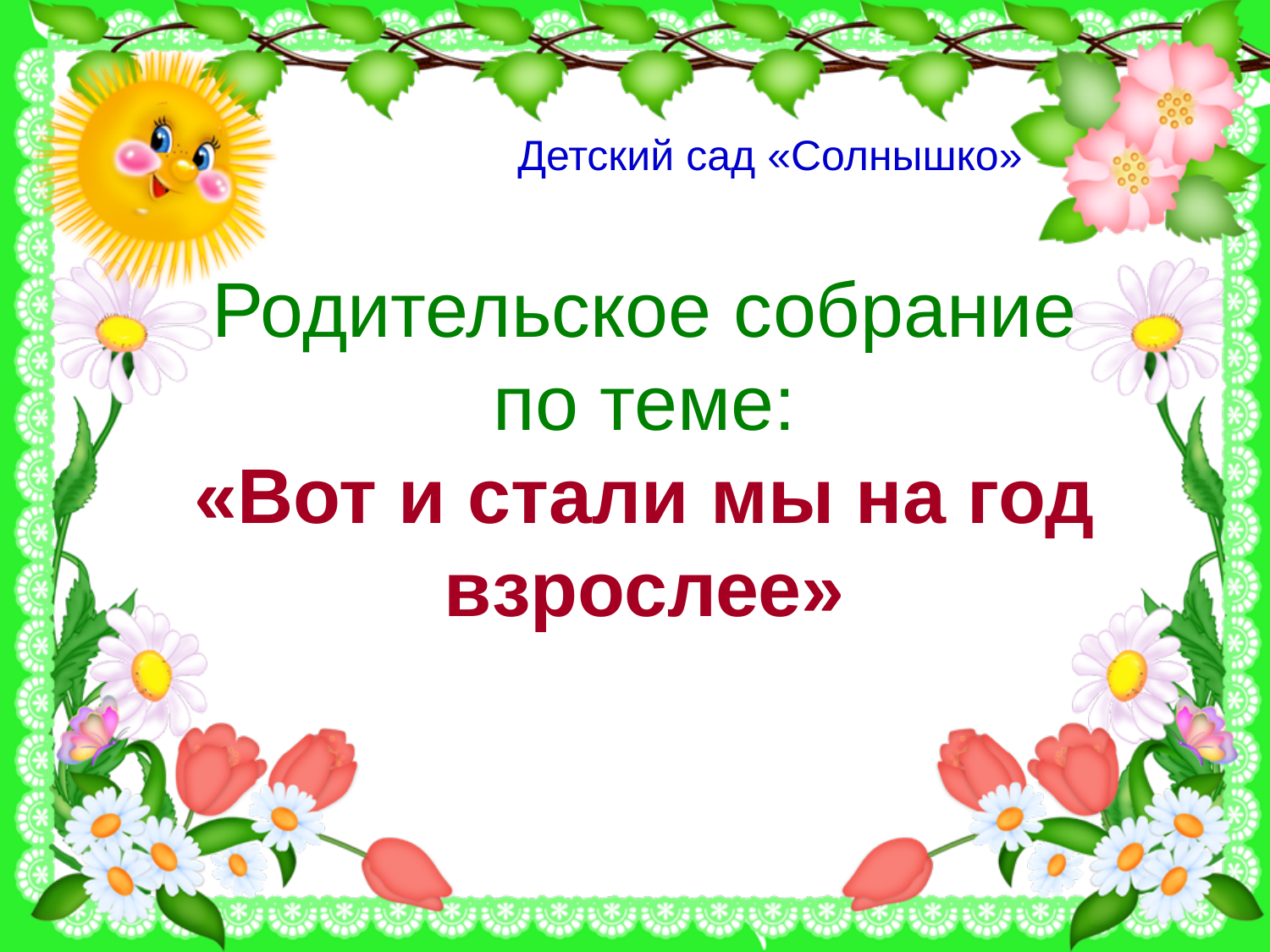

Детский сад «Солнышко»
Родительское собрание по теме:
«Вот и стали мы на год взрослее»